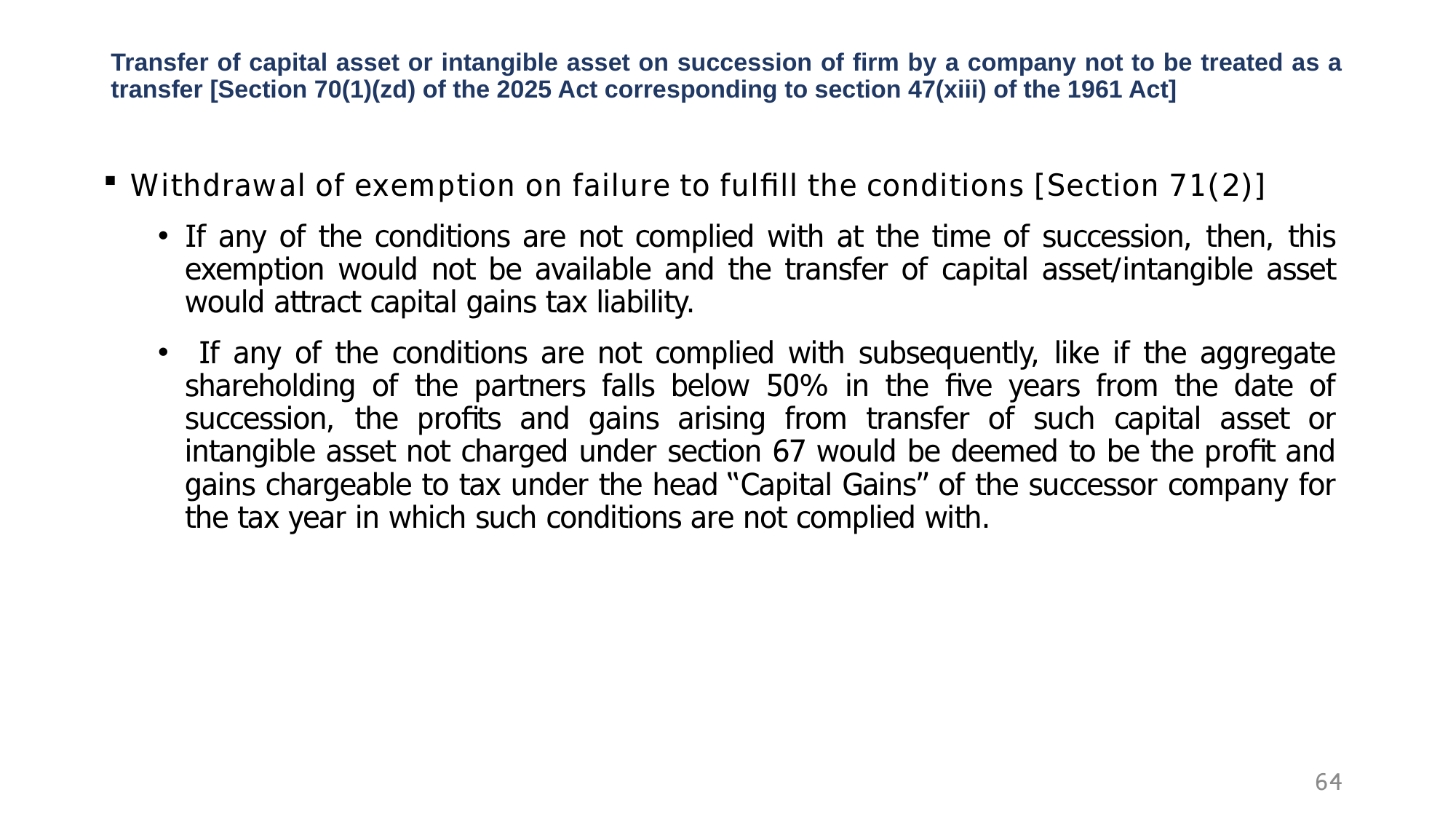

# Transfer of capital asset or intangible asset on succession of firm by a company not to be treated as a transfer [Section 70(1)(zd) of the 2025 Act corresponding to section 47(xiii) of the 1961 Act]
Withdrawal of exemption on failure to fulfill the conditions [Section 71(2)]
If any of the conditions are not complied with at the time of succession, then, this exemption would not be available and the transfer of capital asset/intangible asset would attract capital gains tax liability.
 If any of the conditions are not complied with subsequently, like if the aggregate shareholding of the partners falls below 50% in the five years from the date of succession, the profits and gains arising from transfer of such capital asset or intangible asset not charged under section 67 would be deemed to be the profit and gains chargeable to tax under the head “Capital Gains” of the successor company for the tax year in which such conditions are not complied with.

64